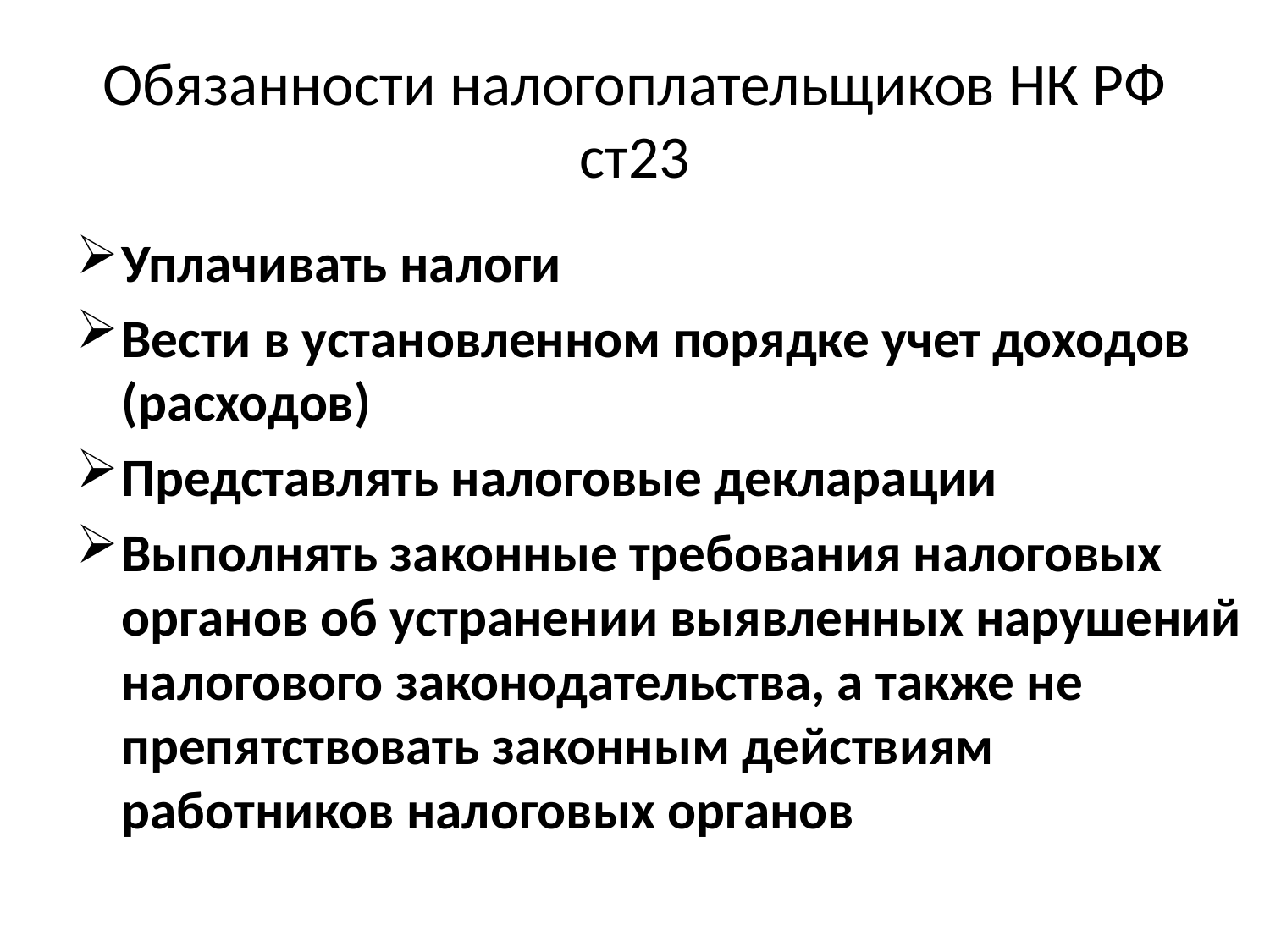

# Обязанности налогоплательщиков НК РФ ст23
Уплачивать налоги
Вести в установленном порядке учет доходов (расходов)
Представлять налоговые декларации
Выполнять законные требования налоговых органов об устранении выявленных нарушений налогового законодательства, а также не препятствовать законным действиям работников налоговых органов